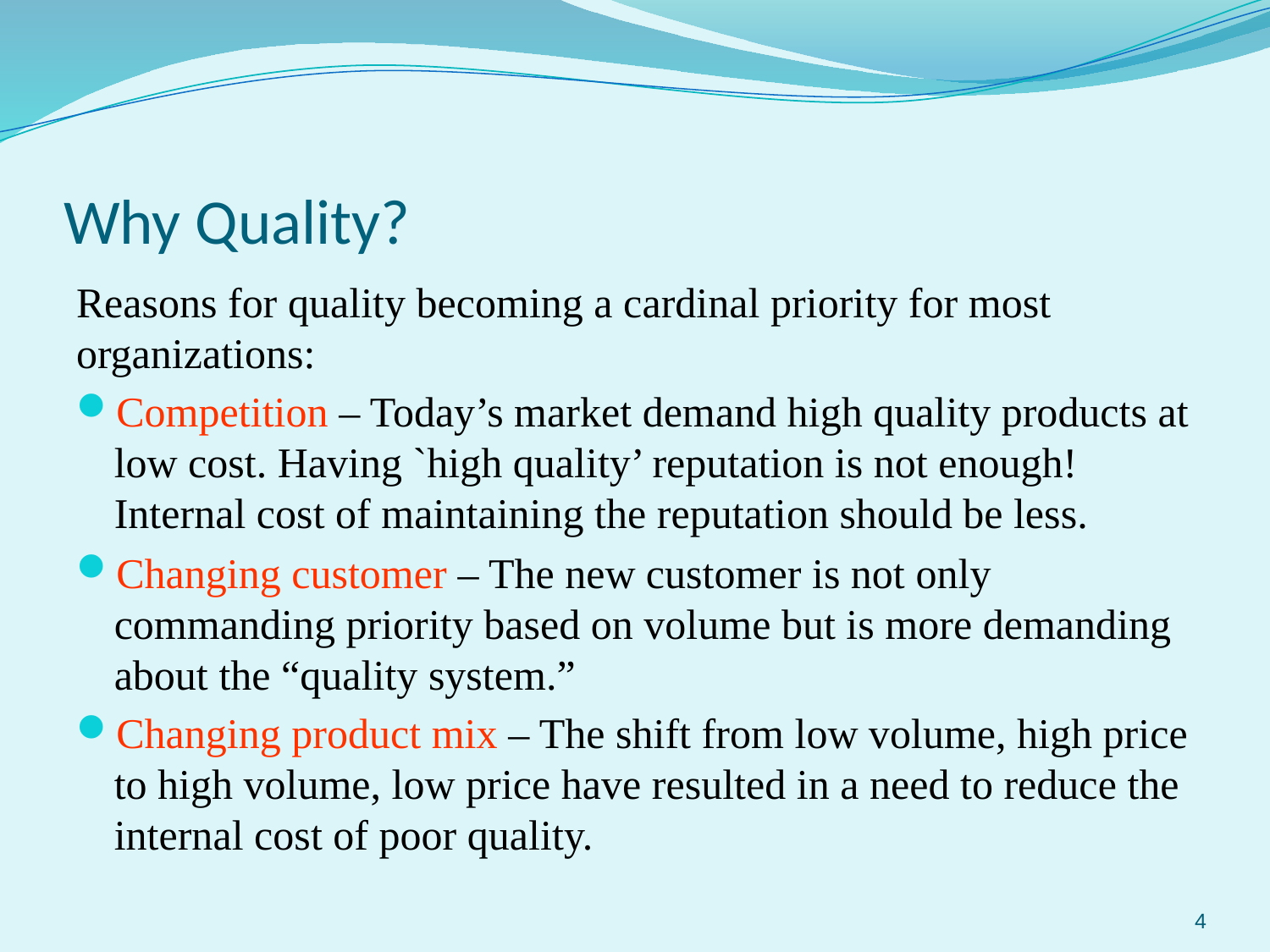

# Why Quality?
Reasons for quality becoming a cardinal priority for most organizations:
Competition – Today’s market demand high quality products at low cost. Having `high quality’ reputation is not enough! Internal cost of maintaining the reputation should be less.
Changing customer – The new customer is not only commanding priority based on volume but is more demanding about the “quality system.”
Changing product mix – The shift from low volume, high price to high volume, low price have resulted in a need to reduce the internal cost of poor quality.
4